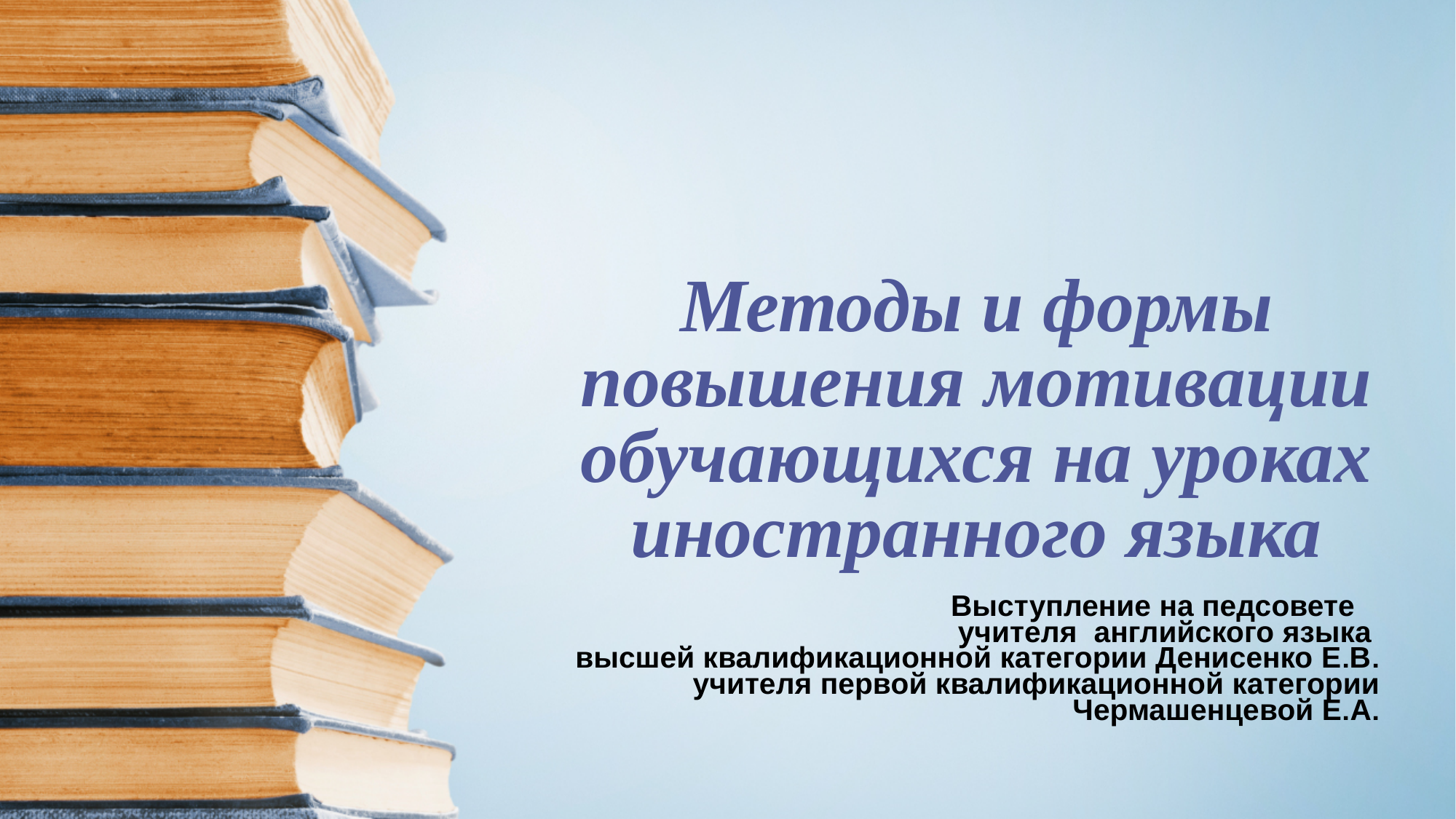

# Методы и формы повышения мотивации обучающихся на уроках иностранного языка
Выступление на педсовете
учителя  английского языка
высшей квалификационной категории Денисенко Е.В.
учителя первой квалификационной категории Чермашенцевой Е.А.